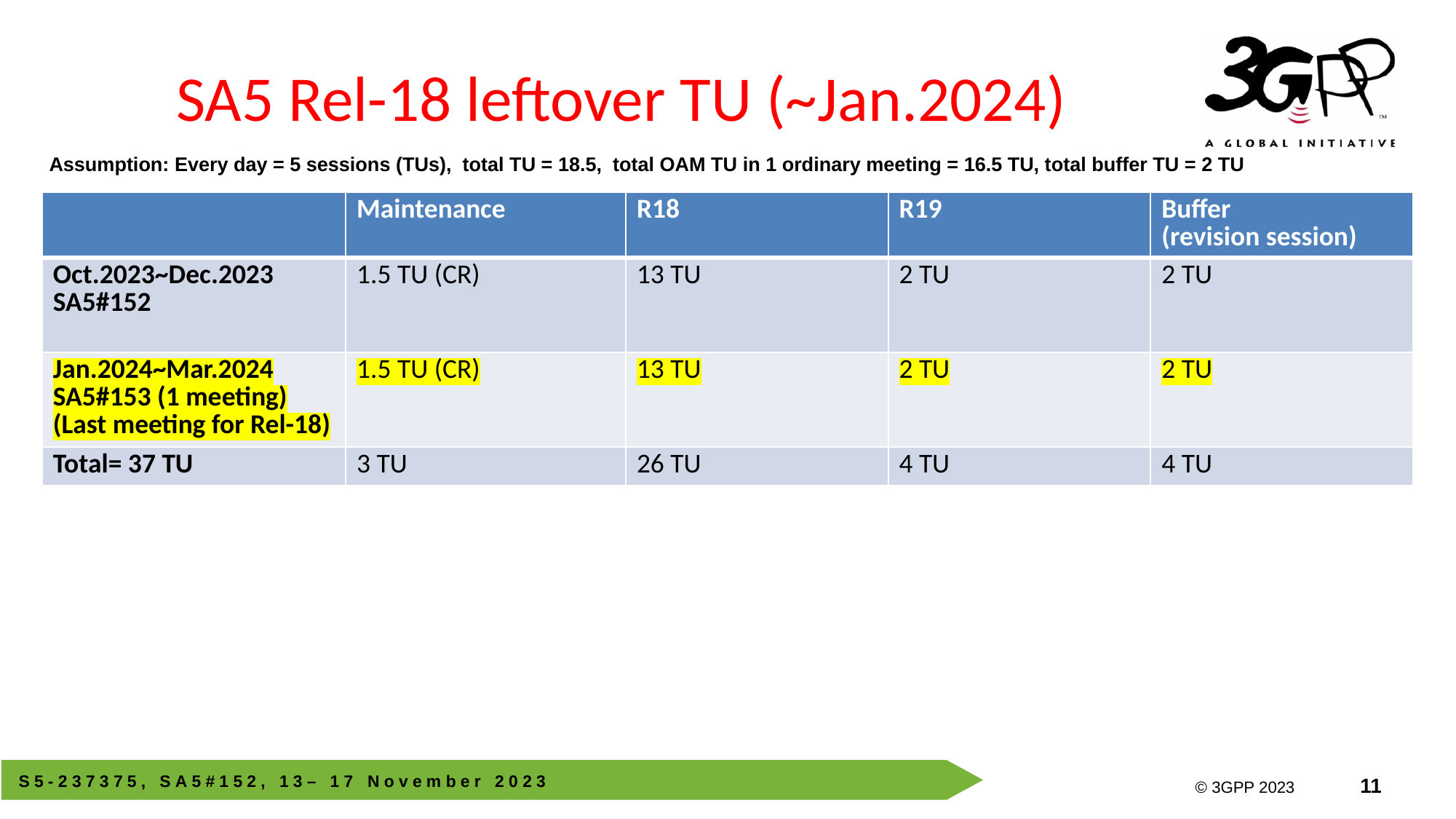

# SA5 Rel-18 leftover TU (~Jan.2024)
Assumption: Every day = 5 sessions (TUs),  total TU = 18.5,  total OAM TU in 1 ordinary meeting = 16.5 TU, total buffer TU = 2 TU
|  | Maintenance | R18 | R19 | Buffer (revision session) |
| --- | --- | --- | --- | --- |
| Oct.2023~Dec.2023 SA5#152 | 1.5 TU (CR) | 13 TU | 2 TU | 2 TU |
| Jan.2024~Mar.2024 SA5#153 (1 meeting) (Last meeting for Rel-18) | 1.5 TU (CR) | 13 TU | 2 TU | 2 TU |
| Total= 37 TU | 3 TU | 26 TU | 4 TU | 4 TU |